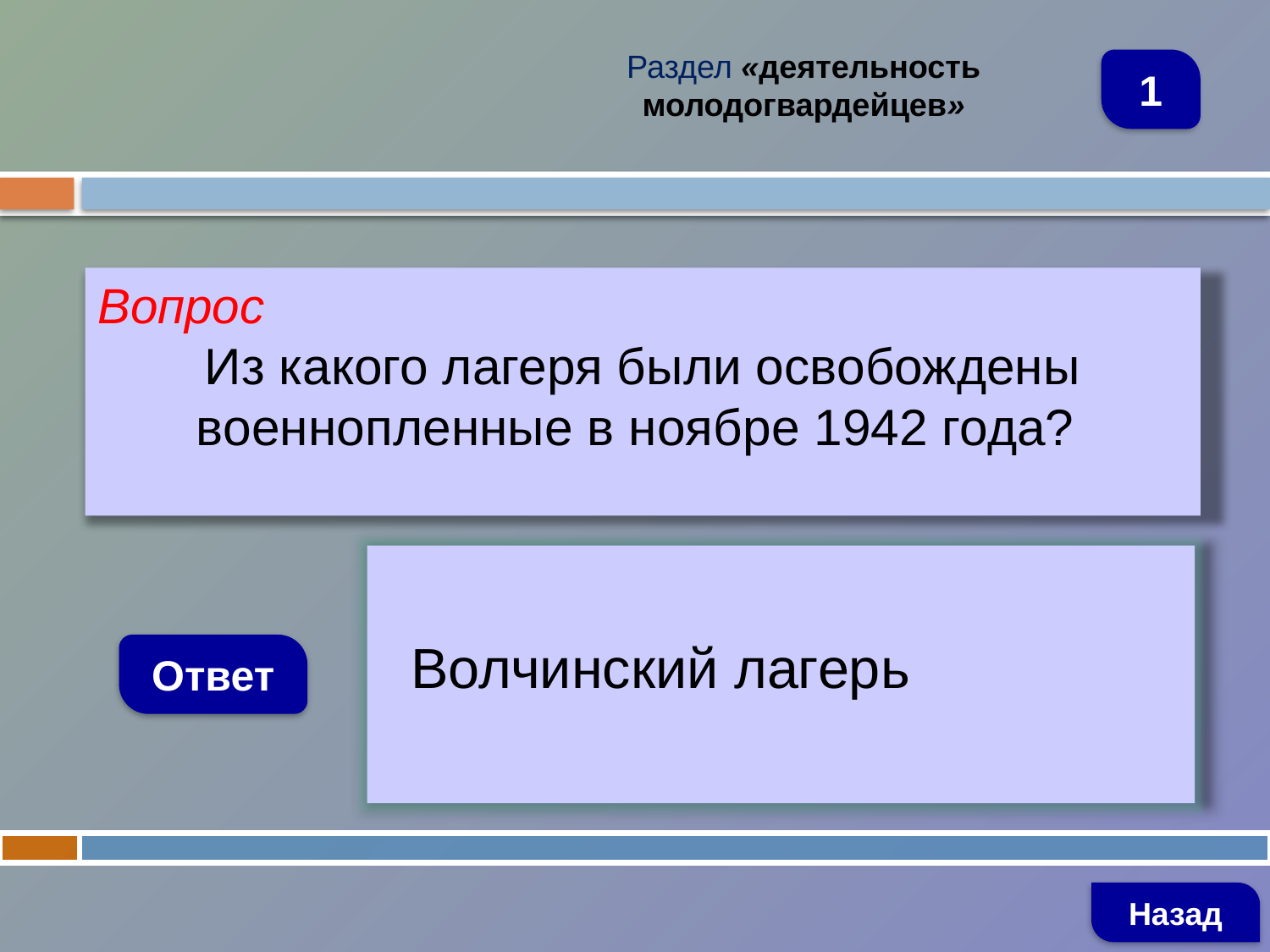

Раздел «деятельность молодогвардейцев»
1
Вопрос
Из какого лагеря были освобождены военнопленные в ноябре 1942 года?

  Волчинский лагерь
Ответ

Назад